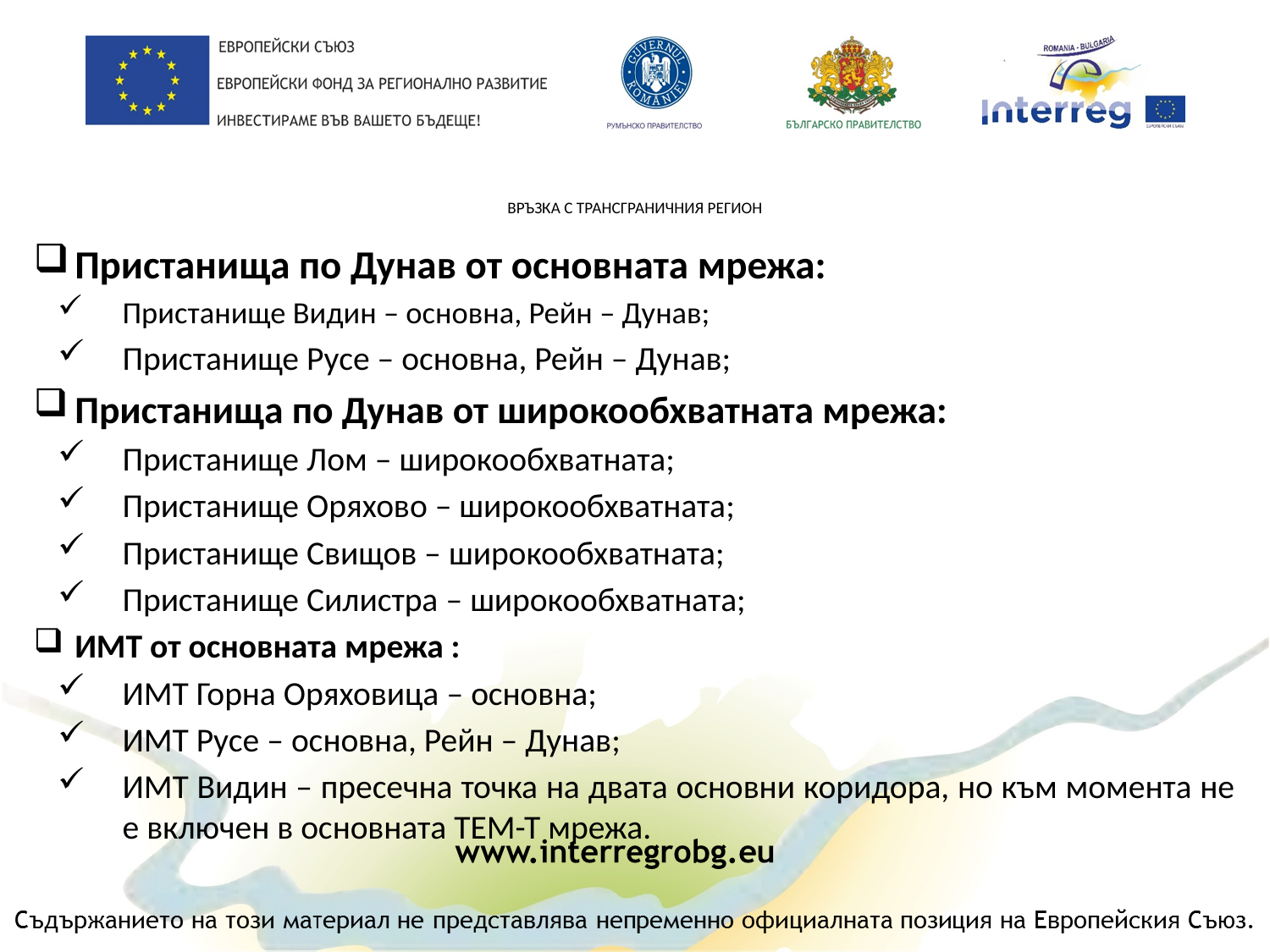

# ВРЪЗКА С ТРАНСГРАНИЧНИЯ РЕГИОН
Пристанища по Дунав от основната мрежа:
Пристанище Видин – основна, Рейн – Дунав;
Пристанище Русе – основна, Рейн – Дунав;
Пристанища по Дунав от широкообхватната мрежа:
Пристанище Лом – широкообхватната;
Пристанище Оряхово – широкообхватната;
Пристанище Свищов – широкообхватната;
Пристанище Силистра – широкообхватната;
ИМТ от основната мрежа :
ИМТ Горна Оряховица – основна;
ИМТ Русе – основна, Рейн – Дунав;
ИМТ Видин – пресечна точка на двата основни коридора, но към момента не е включен в основната ТЕМ-Т мрежа.